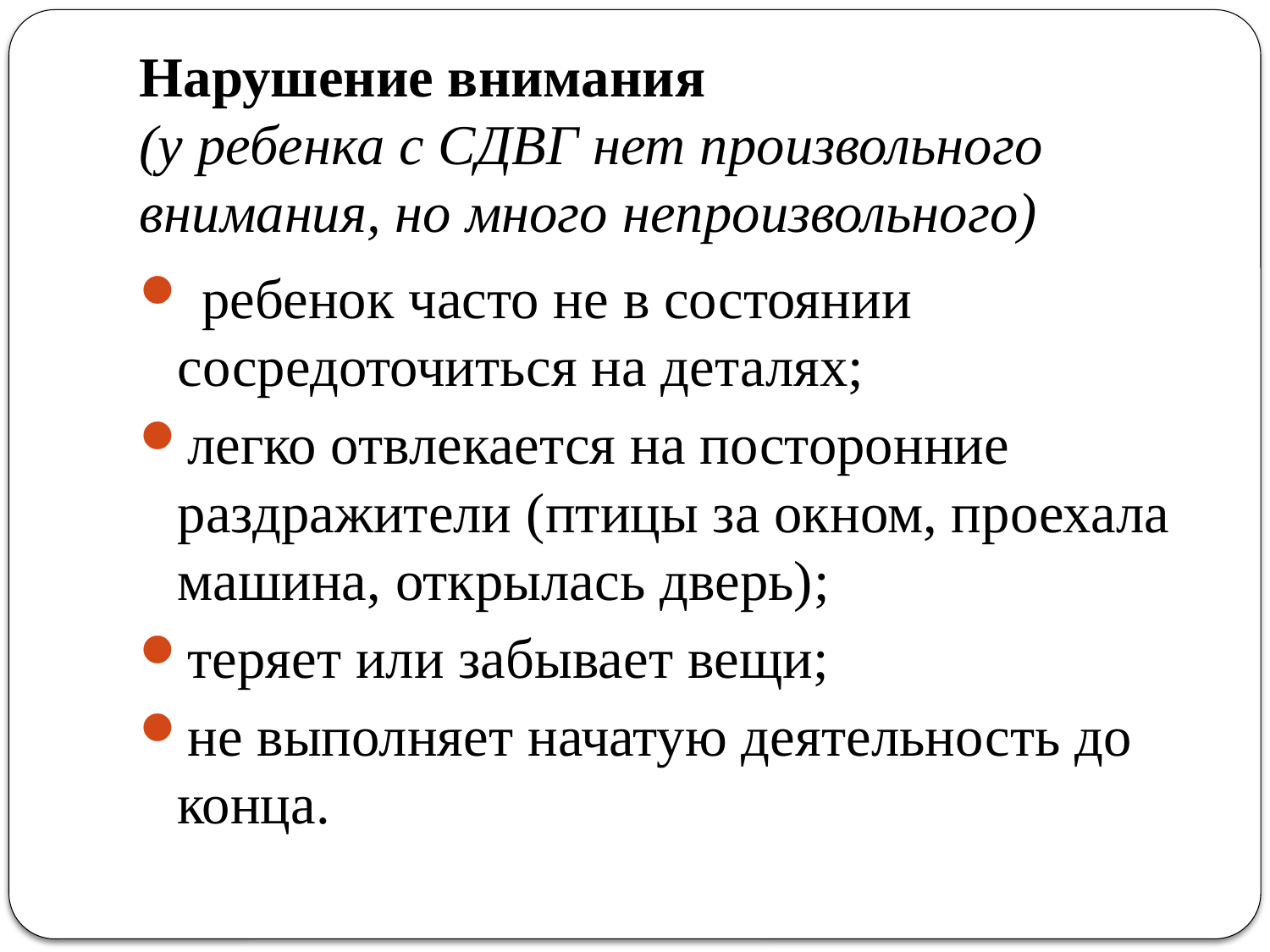

# Нарушение внимания (у ребенка с СДВГ нет произвольного внимания, но много непроизвольного)
 ребенок часто не в состоянии сосредоточиться на деталях;
легко отвлекается на посторонние раздражители (птицы за окном, проехала машина, открылась дверь);
теряет или забывает вещи;
не выполняет начатую деятельность до конца.